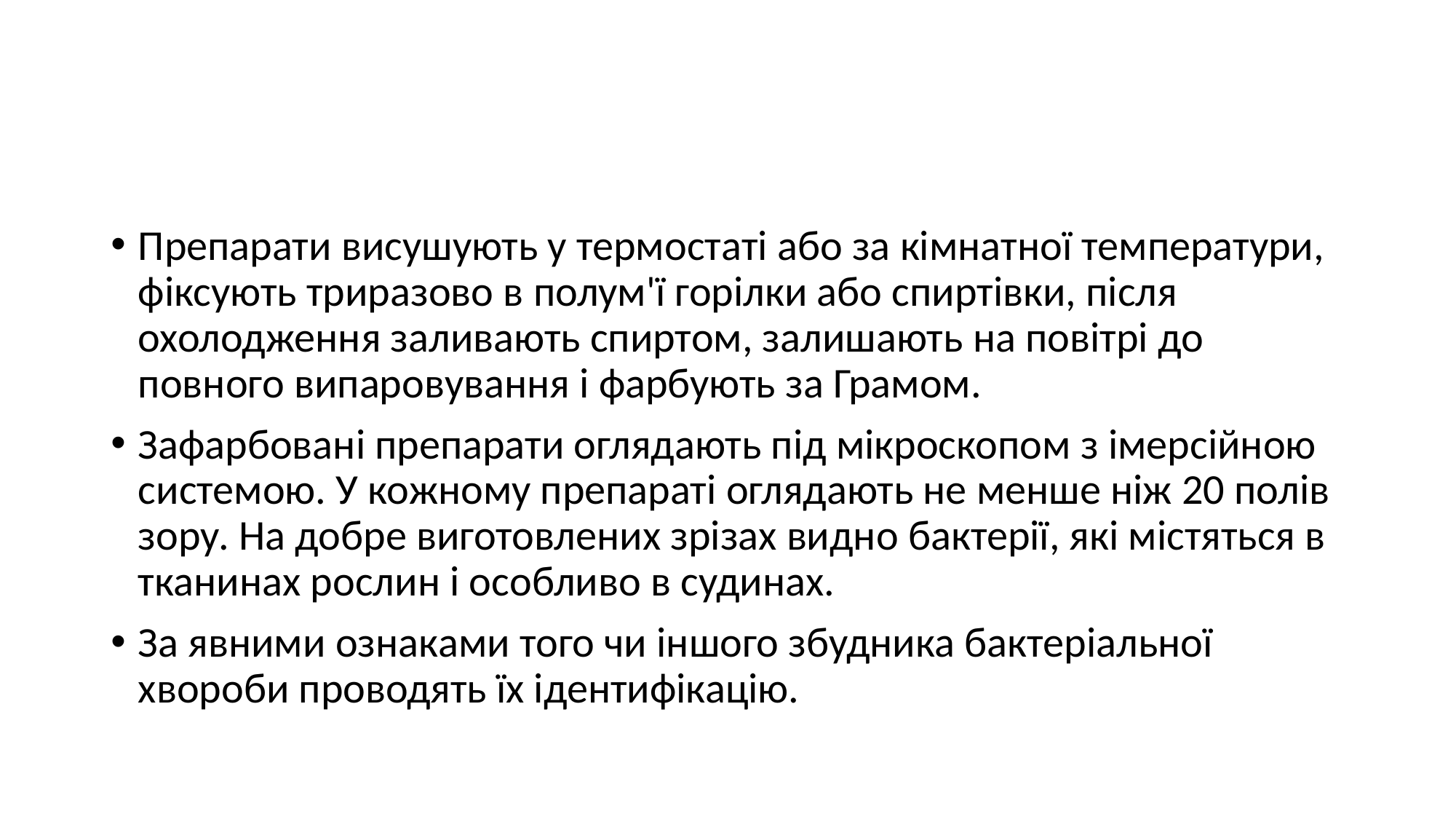

#
Препарати висушують у термостаті або за кімнатної температури, фіксують триразово в полум'ї горілки або спиртівки, після охолодження заливають спиртом, залишають на повітрі до повного випаровування і фарбують за Грамом.
Зафарбовані препарати оглядають під мікроскопом з імерсійною системою. У кожному препараті оглядають не менше ніж 20 полів зору. На добре виготовлених зрізах видно бактерії, які містяться в тканинах рослин і особливо в судинах.
За явними ознаками того чи іншого збудника бактеріальної хвороби проводять їх ідентифікацію.